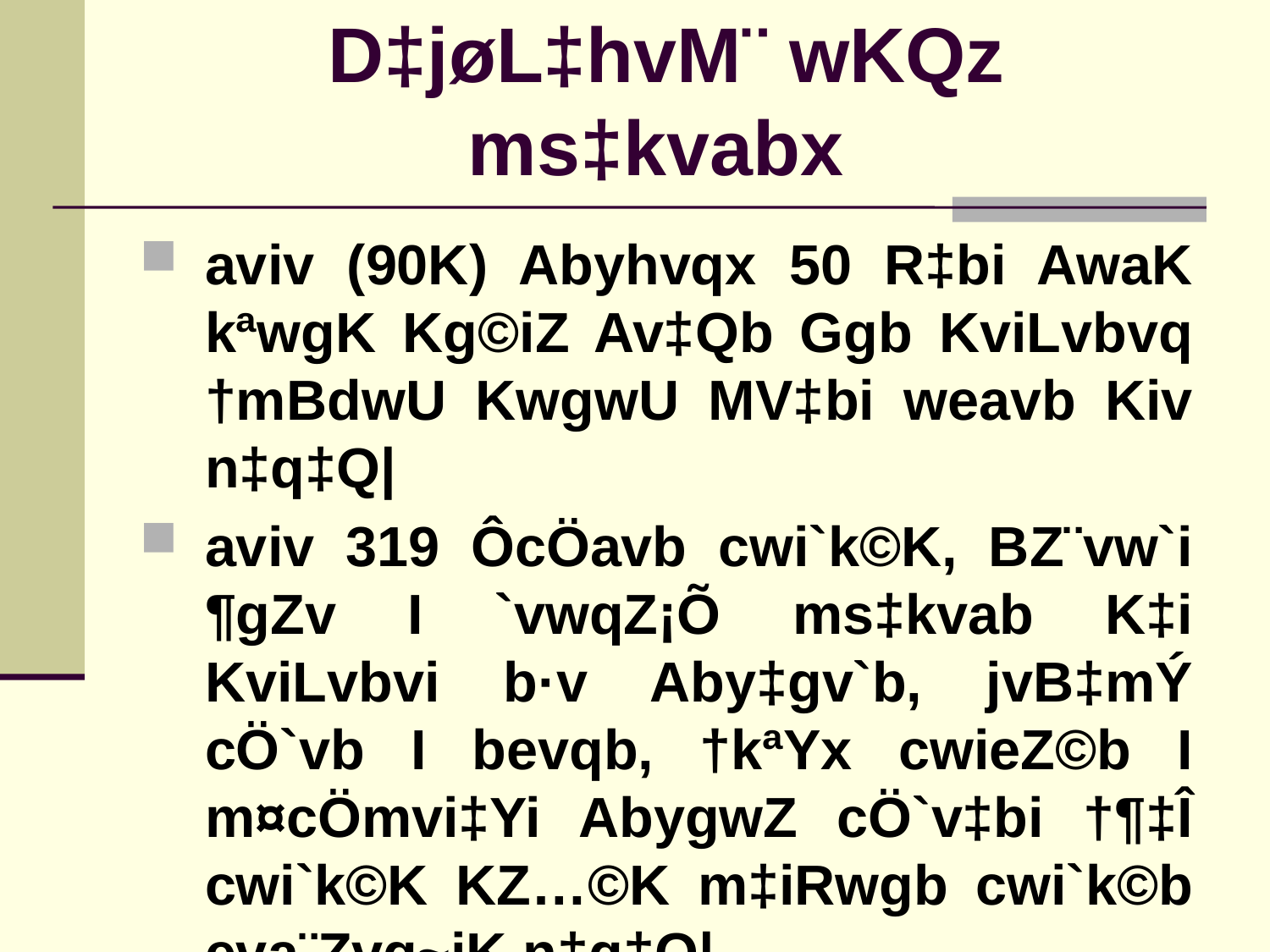

D‡jøL‡hvM¨ wKQz ms‡kvabx
aviv (90K) Abyhvqx 50 R‡bi AwaK kªwgK Kg©iZ Av‡Qb Ggb KviLvbvq †mBdwU KwgwU MV‡bi weavb Kiv n‡q‡Q|
aviv 319 ÔcÖavb cwi`k©K, BZ¨vw`i ¶gZv I `vwqZ¡Õ ms‡kvab K‡i KviLvbvi b·v Aby‡gv`b, jvB‡mÝ cÖ`vb I bevqb, †kªYx cwieZ©b I m¤cÖmvi‡Yi AbygwZ cÖ`v‡bi †¶‡Î cwi`k©K KZ…©K m‡iRwgb cwi`k©b eva¨Zvg~jK n‡q‡Q|